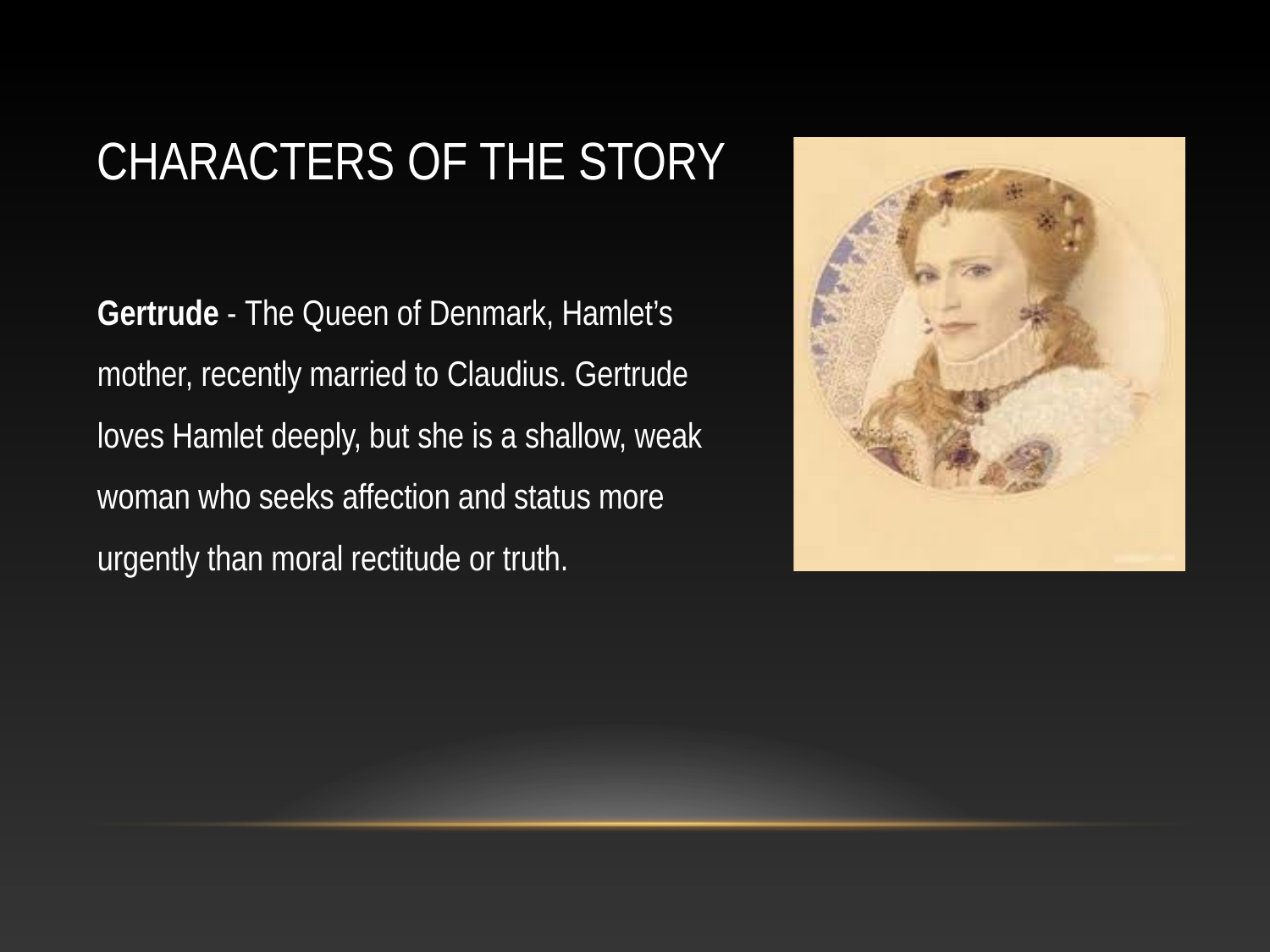

# CHARACTERS OF THE STORY

Gertrude - The Queen of Denmark, Hamlet’s  mother, recently married to Claudius. Gertrude  loves Hamlet deeply, but she is a shallow, weak  woman who seeks affection and status more  urgently than moral rectitude or truth.